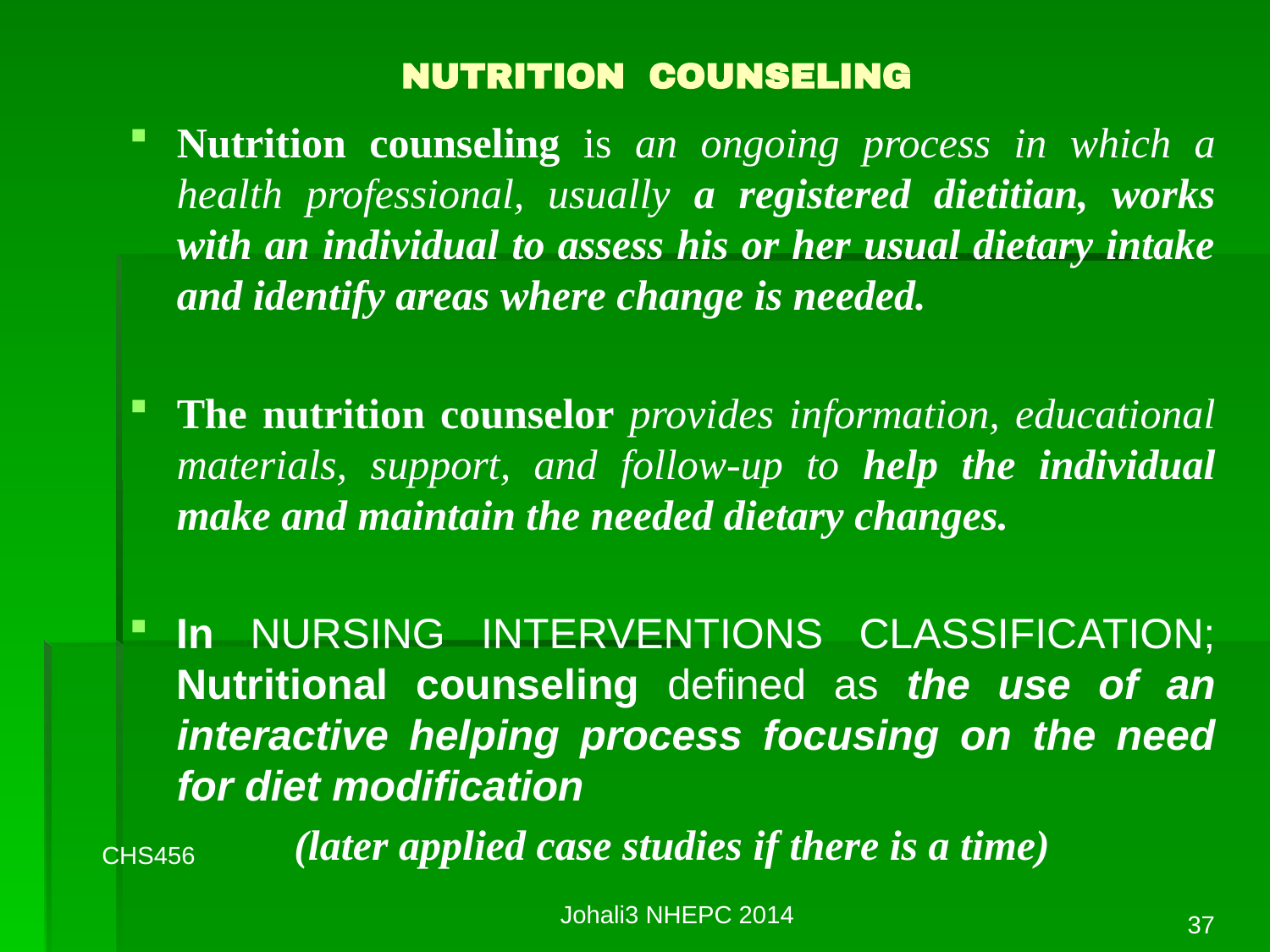

# NUTRITION  COUNSELING
Nutrition counseling is an ongoing process in which a health professional, usually a registered dietitian, works with an individual to assess his or her usual dietary intake and identify areas where change is needed.

The nutrition counselor provides information, educational materials, support, and follow-up to help the individual make and maintain the needed dietary changes.

In nursing interventions classification; Nutritional counseling defined as the use of an interactive helping process focusing on the need for diet modification
(later applied case studies if there is a time)

CHS456
Johali3 NHEPC 2014
37